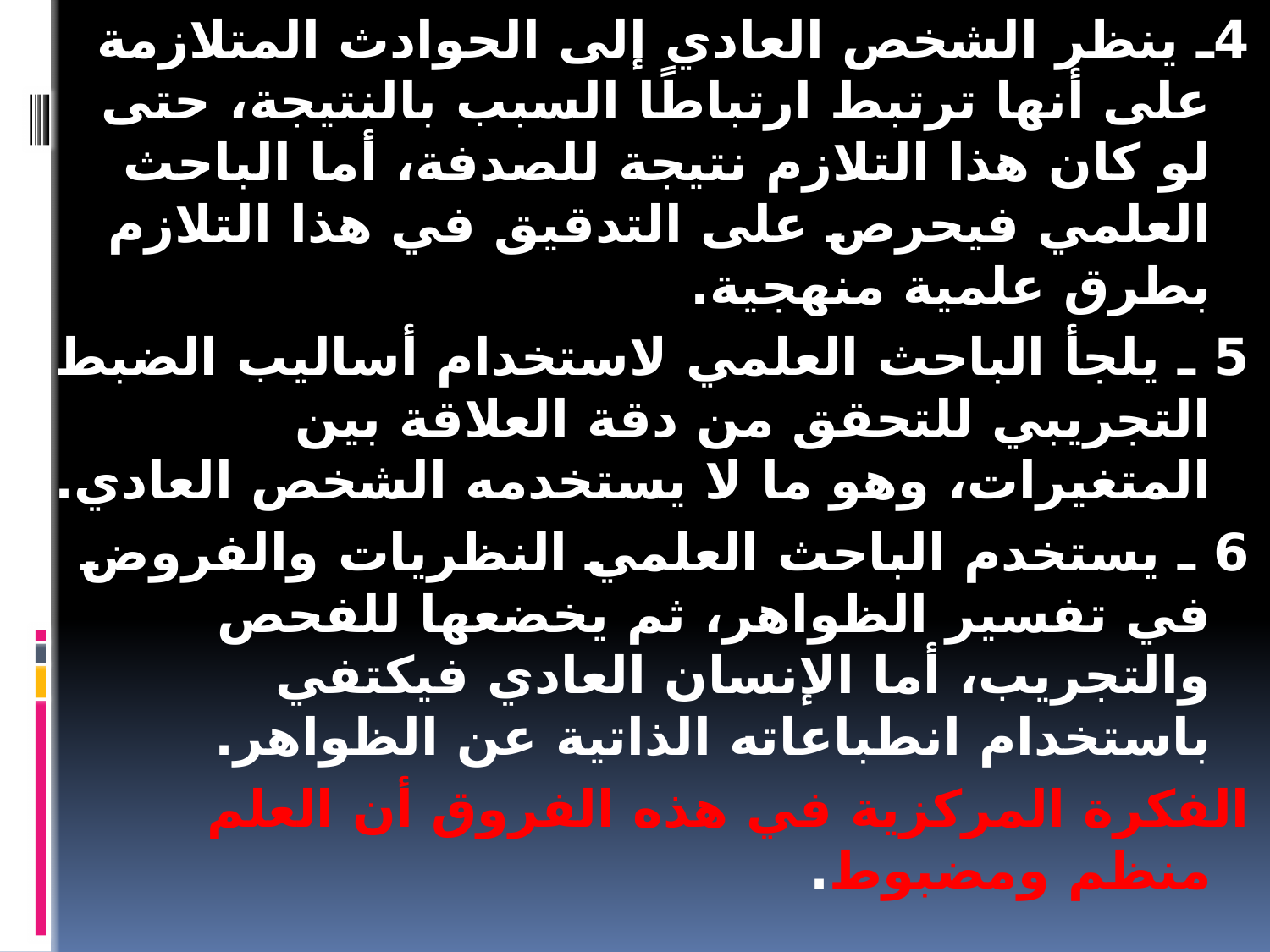

4ـ ينظر الشخص العادي إلى الحوادث المتلازمة على أنها ترتبط ارتباطًا السبب بالنتيجة، حتى لو كان هذا التلازم نتيجة للصدفة، أما الباحث العلمي فيحرص على التدقيق في هذا التلازم بطرق علمية منهجية.
5 ـ يلجأ الباحث العلمي لاستخدام أساليب الضبط التجريبي للتحقق من دقة العلاقة بين المتغيرات، وهو ما لا يستخدمه الشخص العادي.
6 ـ يستخدم الباحث العلمي النظريات والفروض في تفسير الظواهر، ثم يخضعها للفحص والتجريب، أما الإنسان العادي فيكتفي باستخدام انطباعاته الذاتية عن الظواهر.
الفكرة المركزية في هذه الفروق أن العلم منظم ومضبوط.